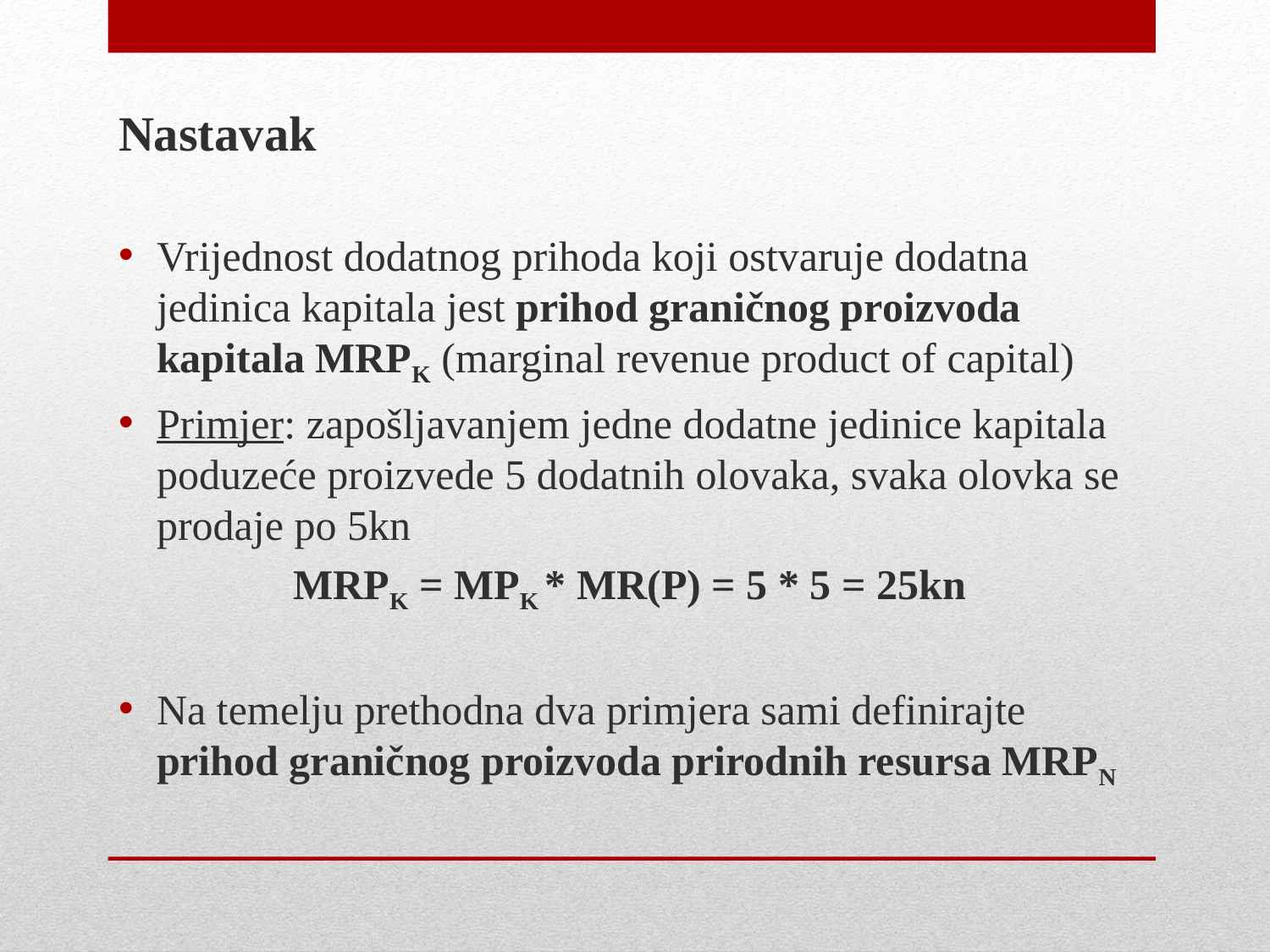

Nastavak

Vrijednost dodatnog prihoda koji ostvaruje dodatna jedinica kapitala jest prihod graničnog proizvoda kapitala MRPK (marginal revenue product of capital)
Primjer: zapošljavanjem jedne dodatne jedinice kapitala poduzeće proizvede 5 dodatnih olovaka, svaka olovka se prodaje po 5kn
MRPK = MPK * MR(P) = 5 * 5 = 25kn

Na temelju prethodna dva primjera sami definirajte prihod graničnog proizvoda prirodnih resursa MRPN